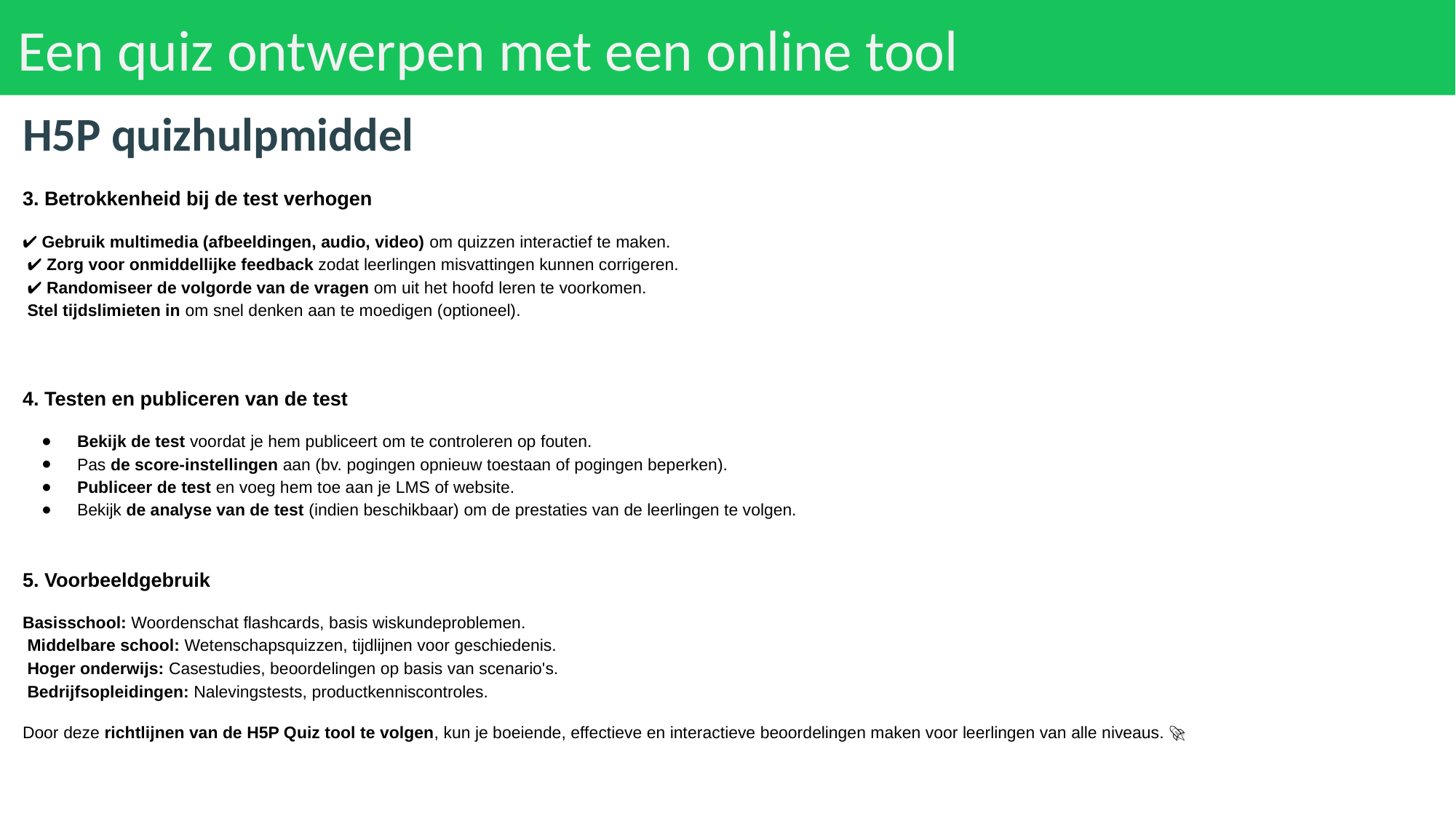

# Een quiz ontwerpen met een online tool
H5P quizhulpmiddel
3. Betrokkenheid bij de test verhogen
✔ Gebruik multimedia (afbeeldingen, audio, video) om quizzen interactief te maken.
 ✔ Zorg voor onmiddellijke feedback zodat leerlingen misvattingen kunnen corrigeren.
 ✔ Randomiseer de volgorde van de vragen om uit het hoofd leren te voorkomen.
 Stel tijdslimieten in om snel denken aan te moedigen (optioneel).

4. Testen en publiceren van de test
Bekijk de test voordat je hem publiceert om te controleren op fouten.
Pas de score-instellingen aan (bv. pogingen opnieuw toestaan of pogingen beperken).
Publiceer de test en voeg hem toe aan je LMS of website.
Bekijk de analyse van de test (indien beschikbaar) om de prestaties van de leerlingen te volgen.
5. Voorbeeldgebruik
Basisschool: Woordenschat flashcards, basis wiskundeproblemen.
 Middelbare school: Wetenschapsquizzen, tijdlijnen voor geschiedenis.
 Hoger onderwijs: Casestudies, beoordelingen op basis van scenario's.
 Bedrijfsopleidingen: Nalevingstests, productkenniscontroles.
Door deze richtlijnen van de H5P Quiz tool te volgen, kun je boeiende, effectieve en interactieve beoordelingen maken voor leerlingen van alle niveaus. 🚀